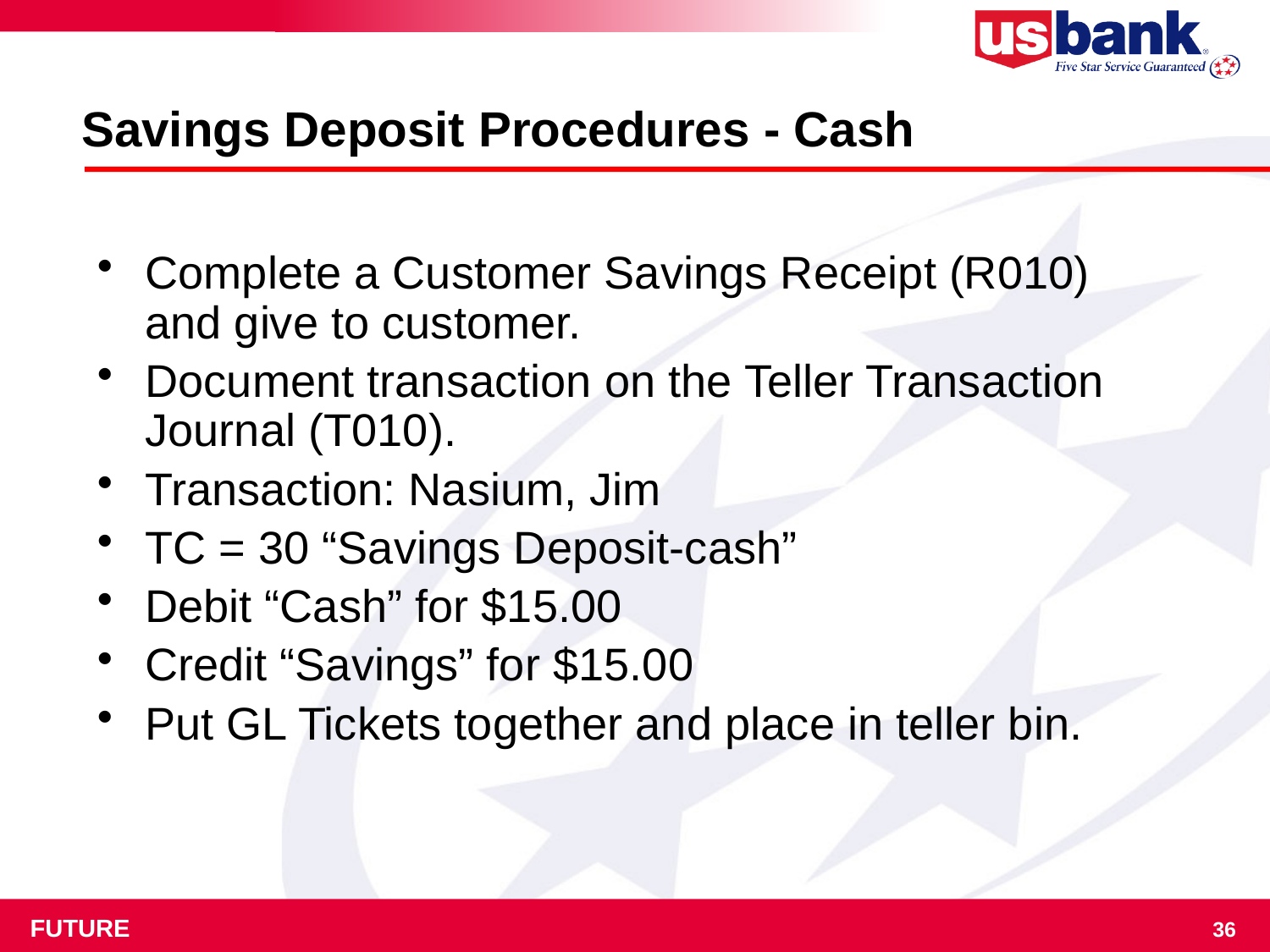

# Savings Deposit Procedures - Cash
Complete a Customer Savings Receipt (R010) and give to customer.
Document transaction on the Teller Transaction Journal (T010).
Transaction: Nasium, Jim
TC = 30 “Savings Deposit-cash”
Debit “Cash” for $15.00
Credit “Savings” for $15.00
Put GL Tickets together and place in teller bin.